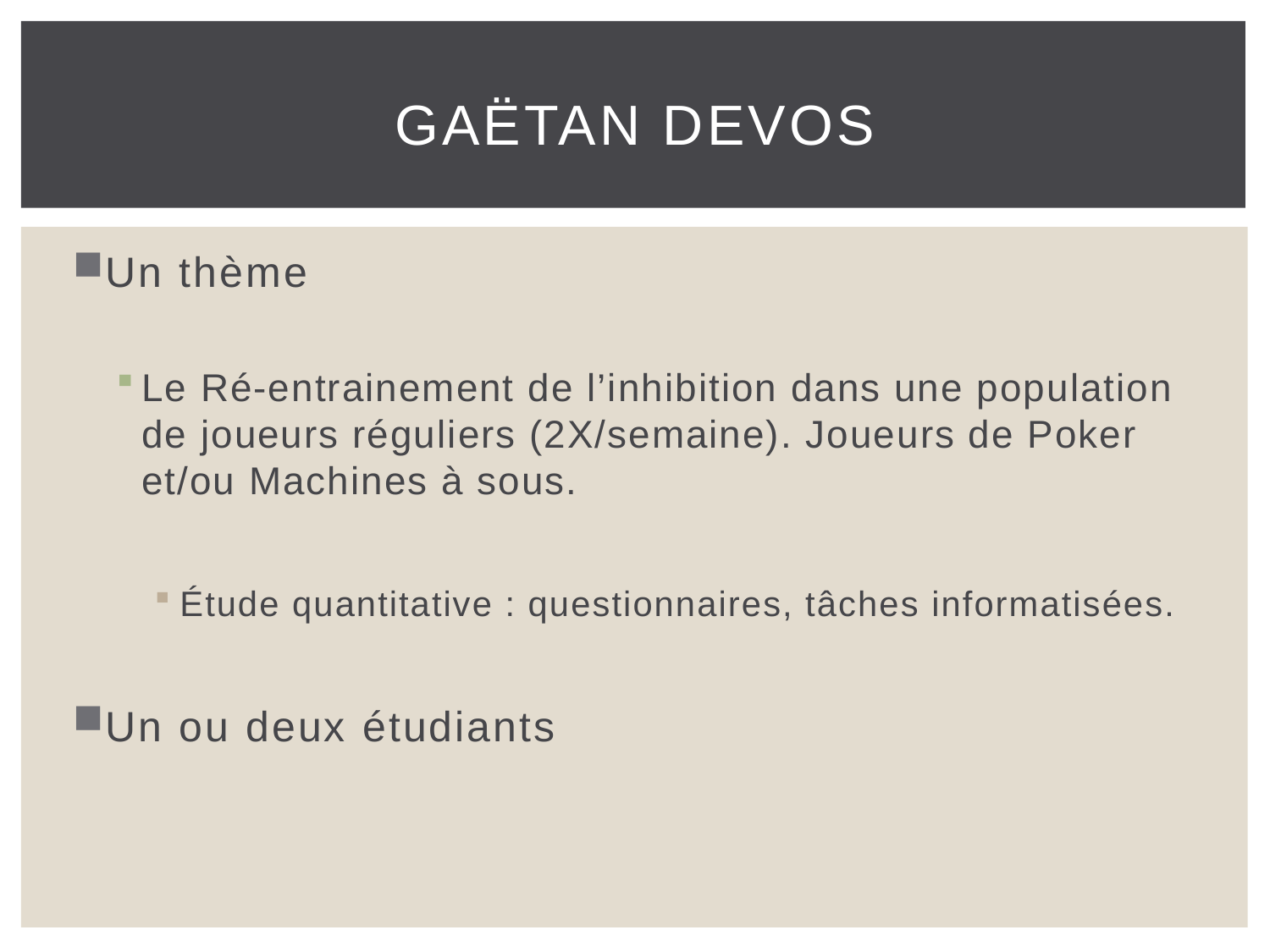

# Gaëtan Devos
Un thème

Le Ré-entrainement de l’inhibition dans une population de joueurs réguliers (2X/semaine). Joueurs de Poker et/ou Machines à sous.

Étude quantitative : questionnaires, tâches informatisées.

Un ou deux étudiants